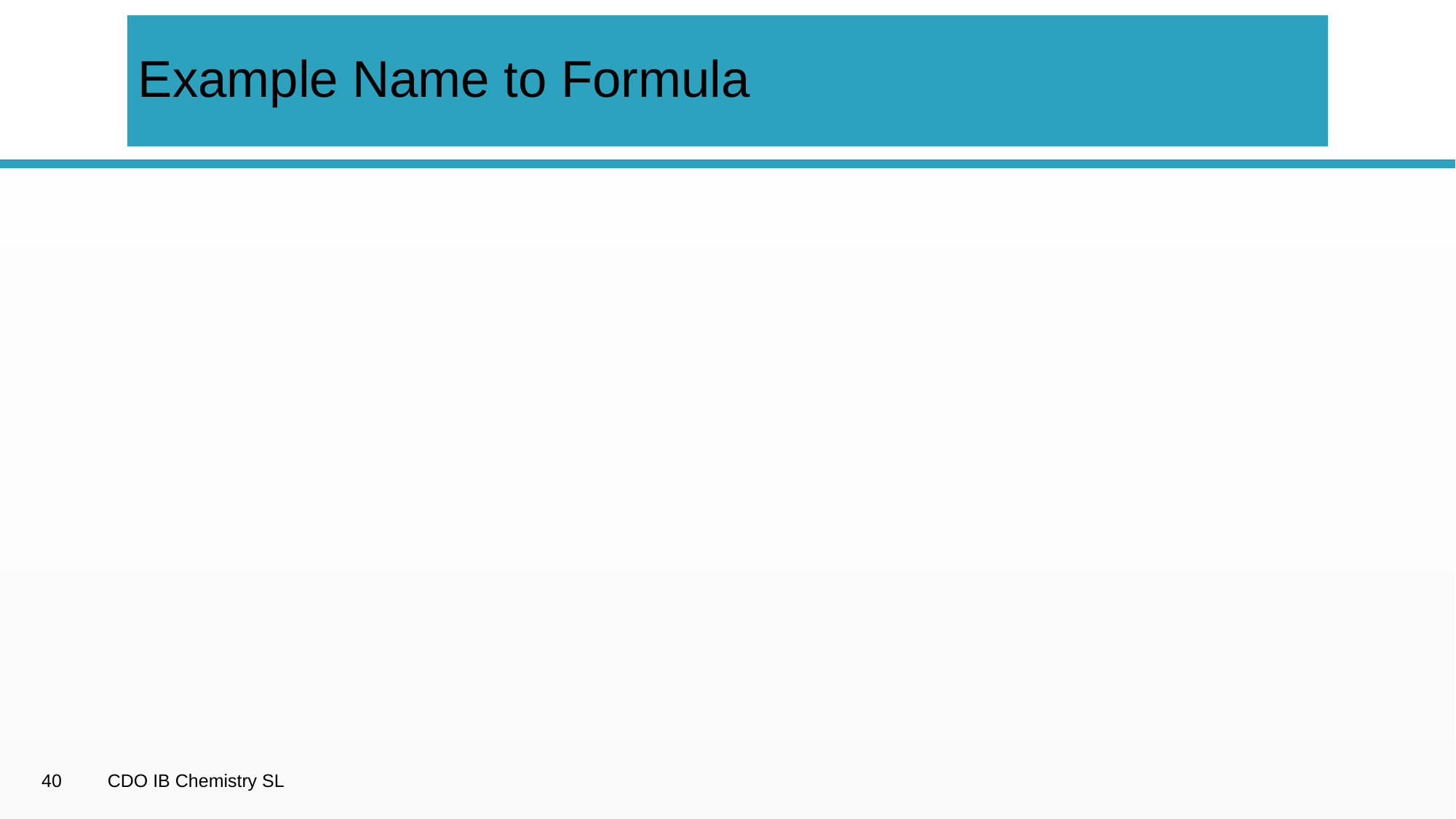

# Example Name to Formula

40
CDO IB Chemistry SL